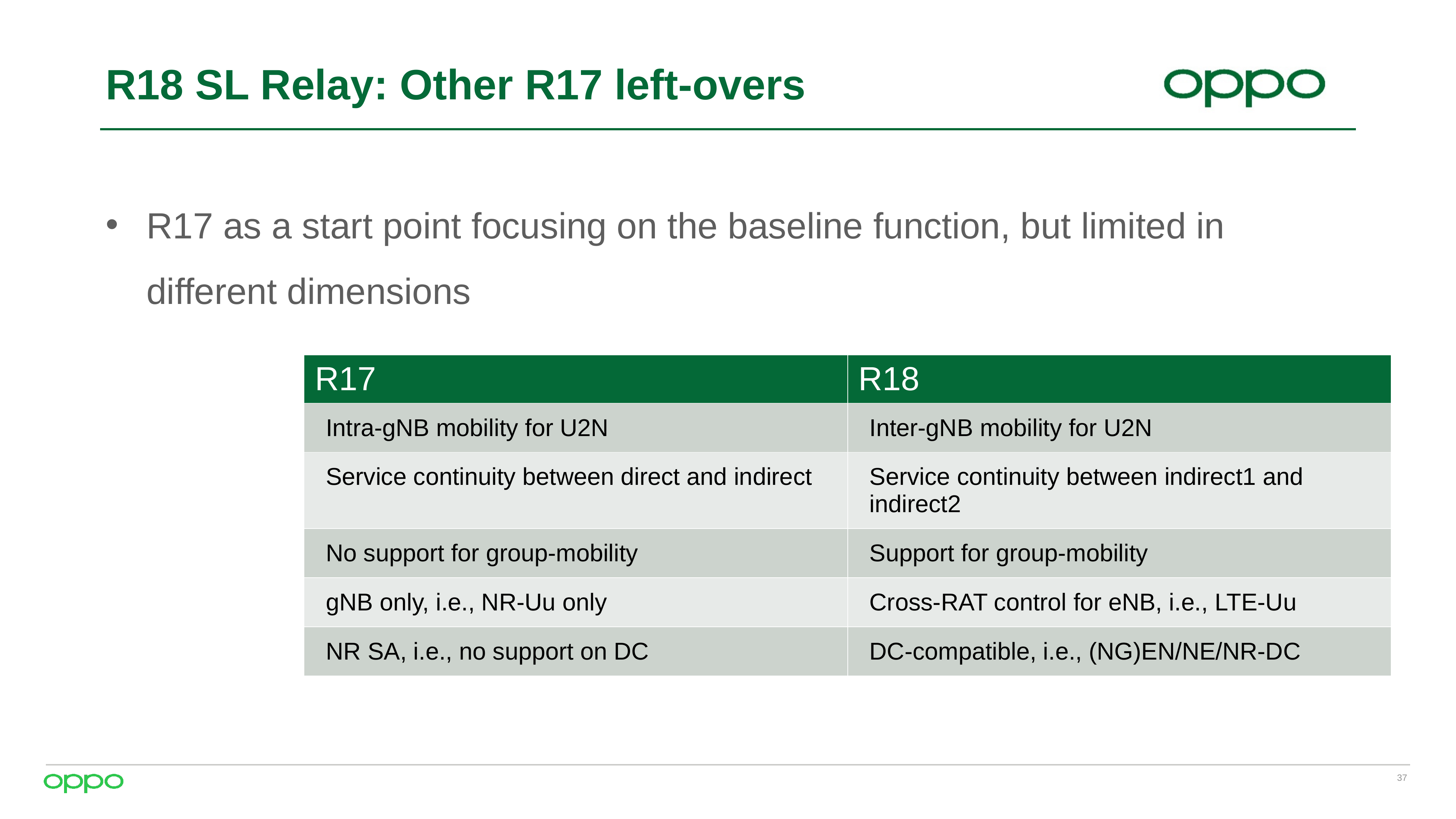

# R18 SL Relay: Other R17 left-overs
R17 as a start point focusing on the baseline function, but limited in different dimensions
| R17 | R18 |
| --- | --- |
| Intra-gNB mobility for U2N | Inter-gNB mobility for U2N |
| Service continuity between direct and indirect | Service continuity between indirect1 and indirect2 |
| No support for group-mobility | Support for group-mobility |
| gNB only, i.e., NR-Uu only | Cross-RAT control for eNB, i.e., LTE-Uu |
| NR SA, i.e., no support on DC | DC-compatible, i.e., (NG)EN/NE/NR-DC |